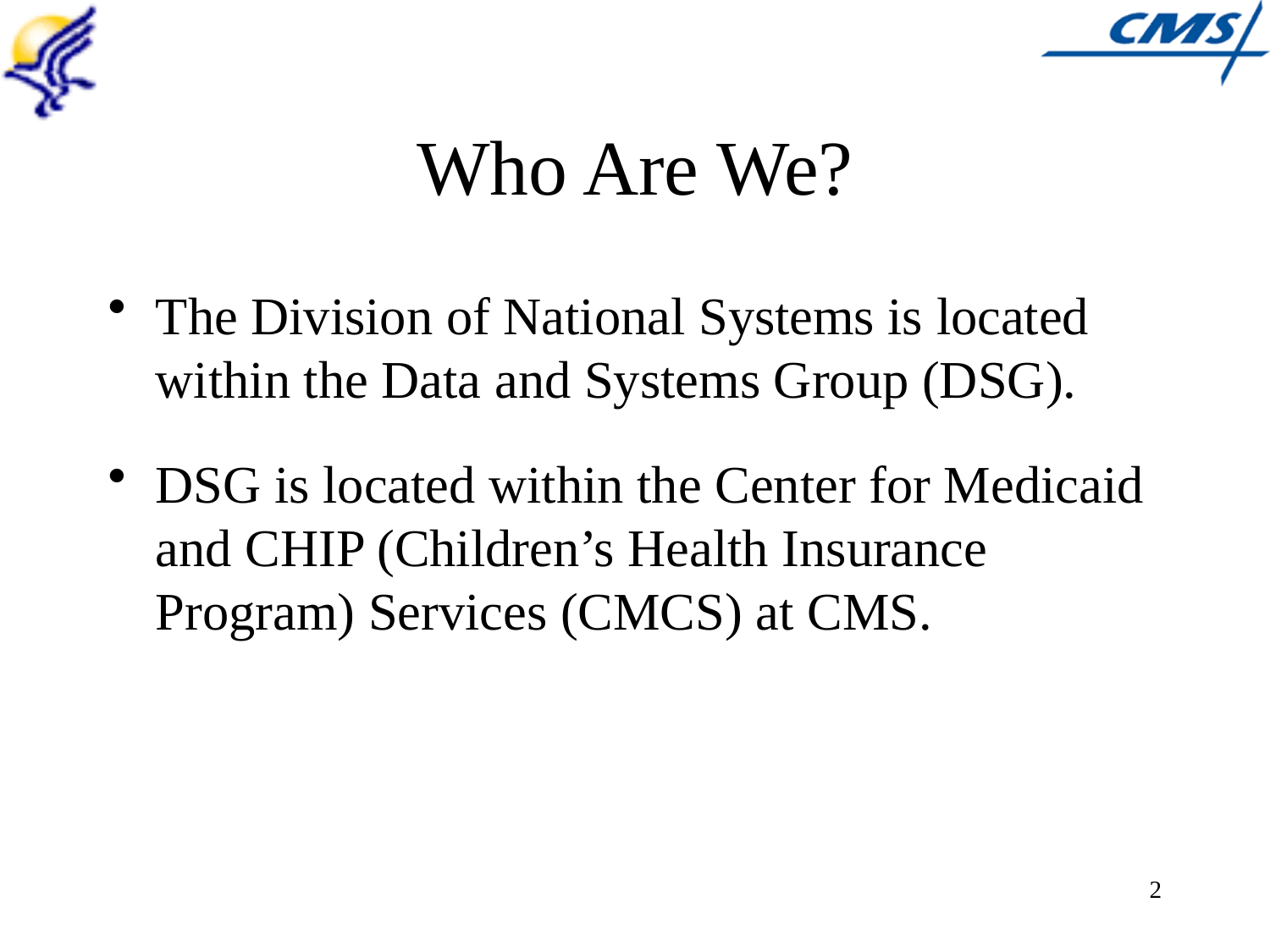

# Who Are We?
The Division of National Systems is located within the Data and Systems Group (DSG).
DSG is located within the Center for Medicaid and CHIP (Children’s Health Insurance Program) Services (CMCS) at CMS.

2